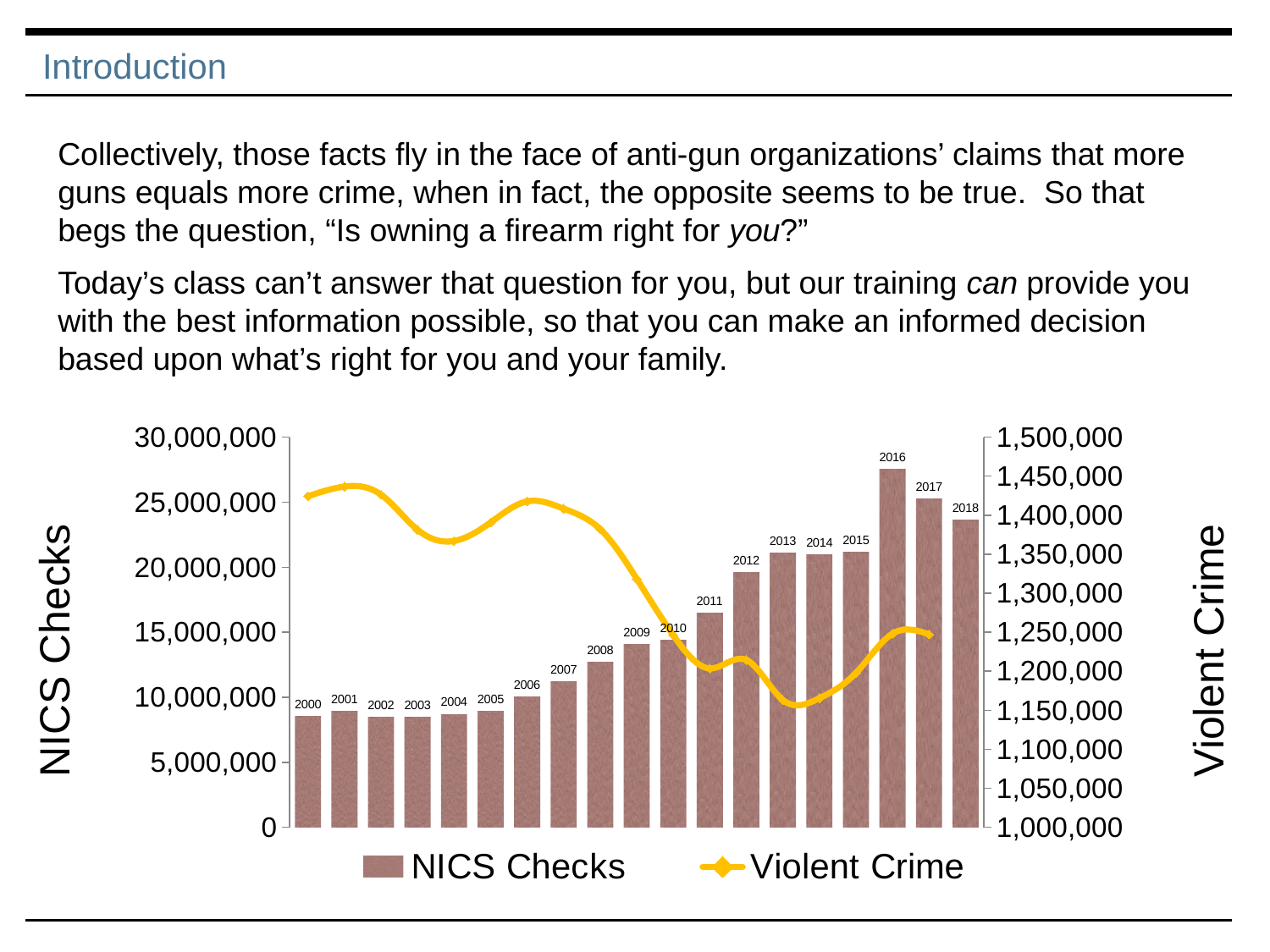

# Introduction
Collectively, those facts fly in the face of anti-gun organizations’ claims that more guns equals more crime, when in fact, the opposite seems to be true.  So that begs the question, “Is owning a firearm right for you?”
Today’s class can’t answer that question for you, but our training can provide you with the best information possible, so that you can make an informed decision based upon what’s right for you and your family.

### Chart:

| Category | NICS Checks | Violent Crime |
|---|---|---|
| 2000.0 | 8543037.0 | 1424289.0 |
| 2001.0 | 8910191.0 | 1436661.0 |
| 2002.0 | 8454322.0 | 1426325.0 |
| 2003.0 | 8481588.0 | 1381259.0 |
| 2004.0 | 8687671.0 | 1367009.0 |
| 2005.0 | 8952945.0 | 1390695.0 |
| 2006.0 | 10036933.0 | 1417745.0 |
| 2007.0 | 11177335.0 | 1408337.0 |
| 2008.0 | 12709023.0 | 1382012.0 |
| 2009.0 | 14033824.0 | 1318398.0 |
| 2010.0 | 14409616.0 | 1246248.0 |
| 2011.0 | 16454951.0 | 1203564.0 |
| 2012.0 | 19592303.0 | 1214462.0 |
| 2013.0 | 21093273.0 | 1163146.0 |
| 2014.0 | 20968547.0 | 1165383.0 |
| 2015.0 | 21141970.0 | 1197704.0 |
| 2016.0 | 27538673.0 | 1248185.0 |
| 2017.0 | 25235215.0 | 1247321.0 |
| 2018.0 | 23638551.0 | None |
NICS Checks
Violent Crime